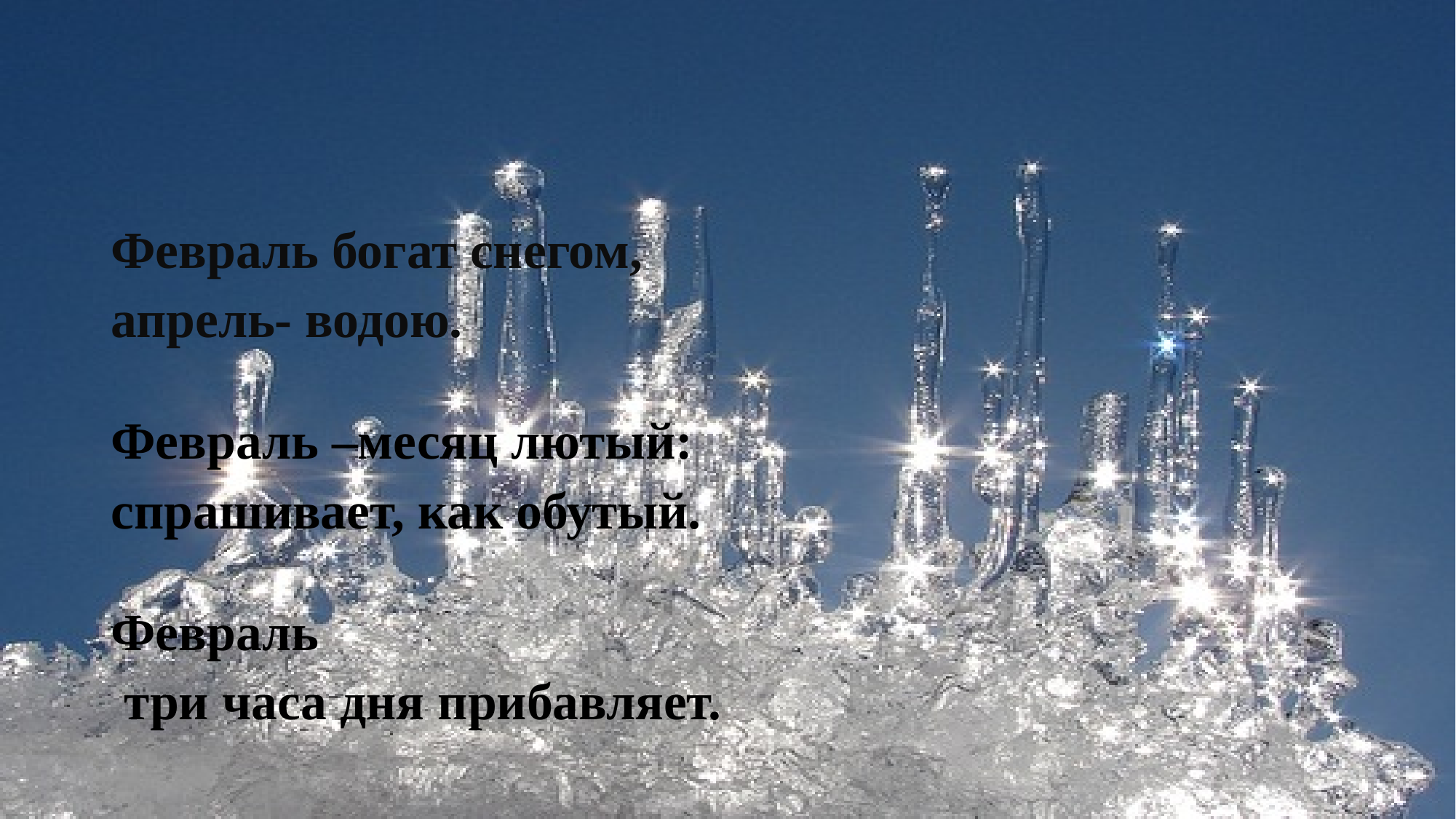

#
Февраль богат снегом,
апрель- водою.

Февраль –месяц лютый:
спрашивает, как обутый.

Февраль
 три часа дня прибавляет.